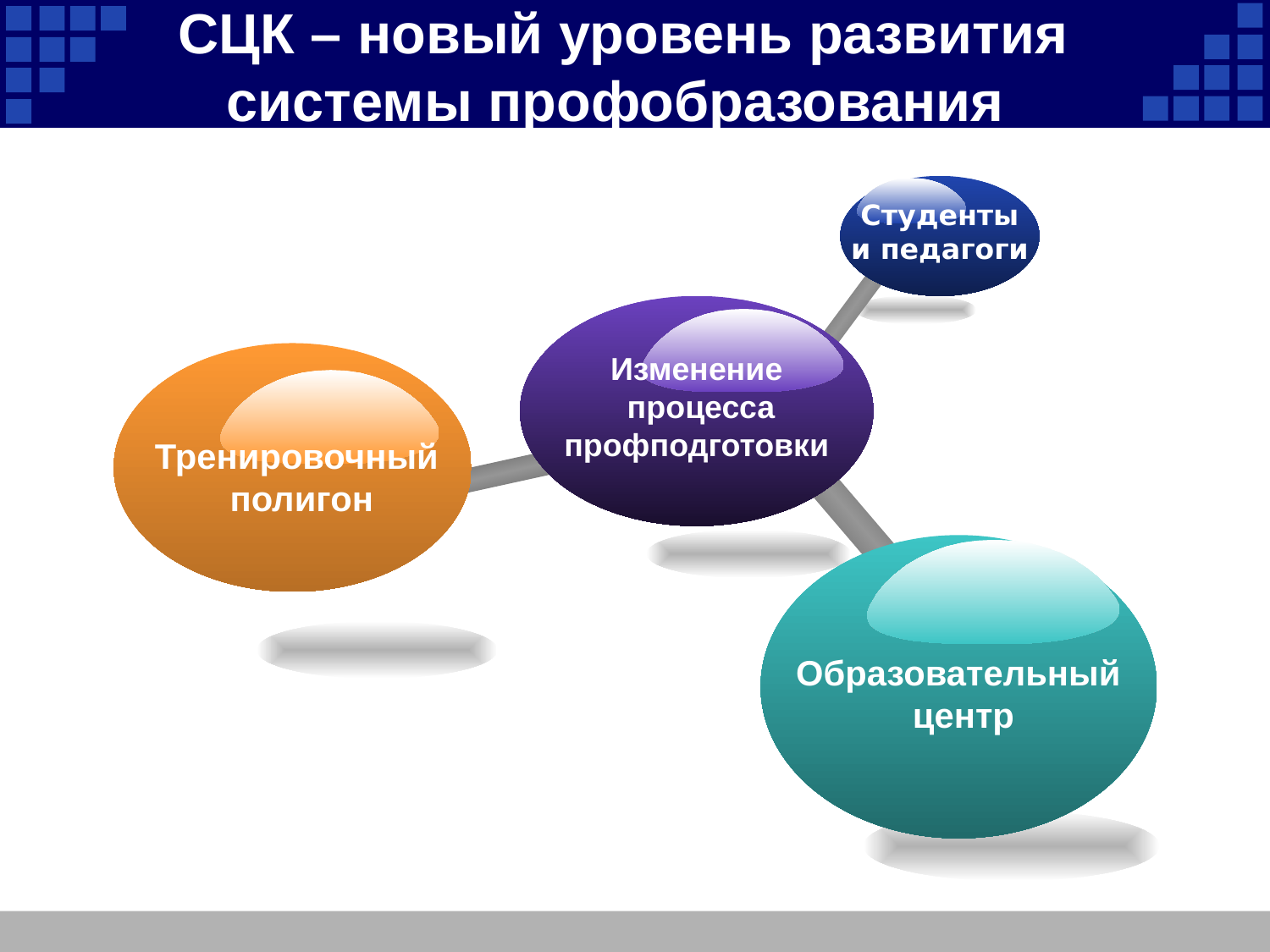

# СЦК – новый уровень развития системы профобразования

Студенты
и педагоги

Изменение
 процесса
профподготовки

Тренировочный
полигон

Образовательный
 центр